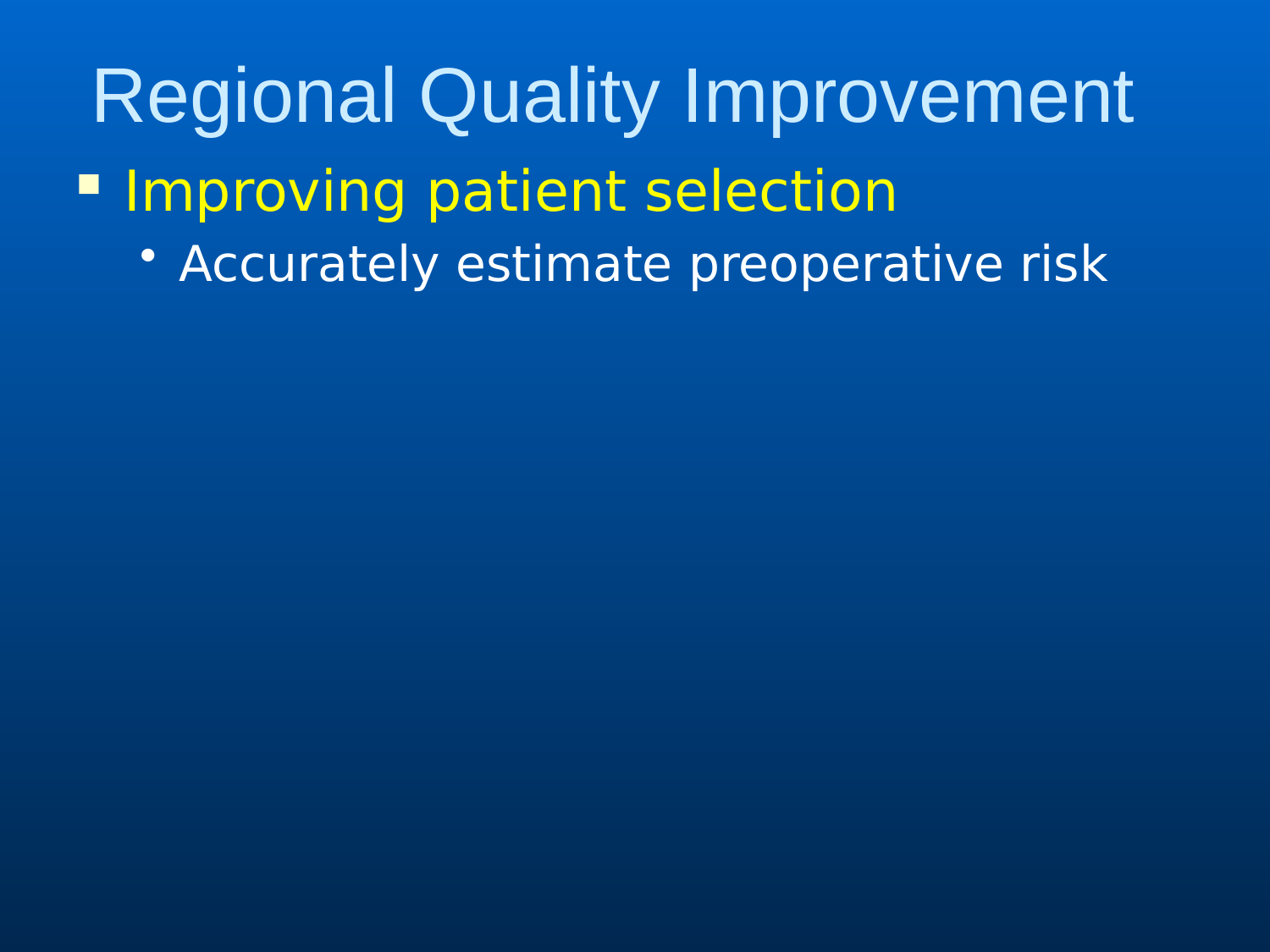

# Regional Quality Improvement
Improving patient selection
Accurately estimate preoperative risk